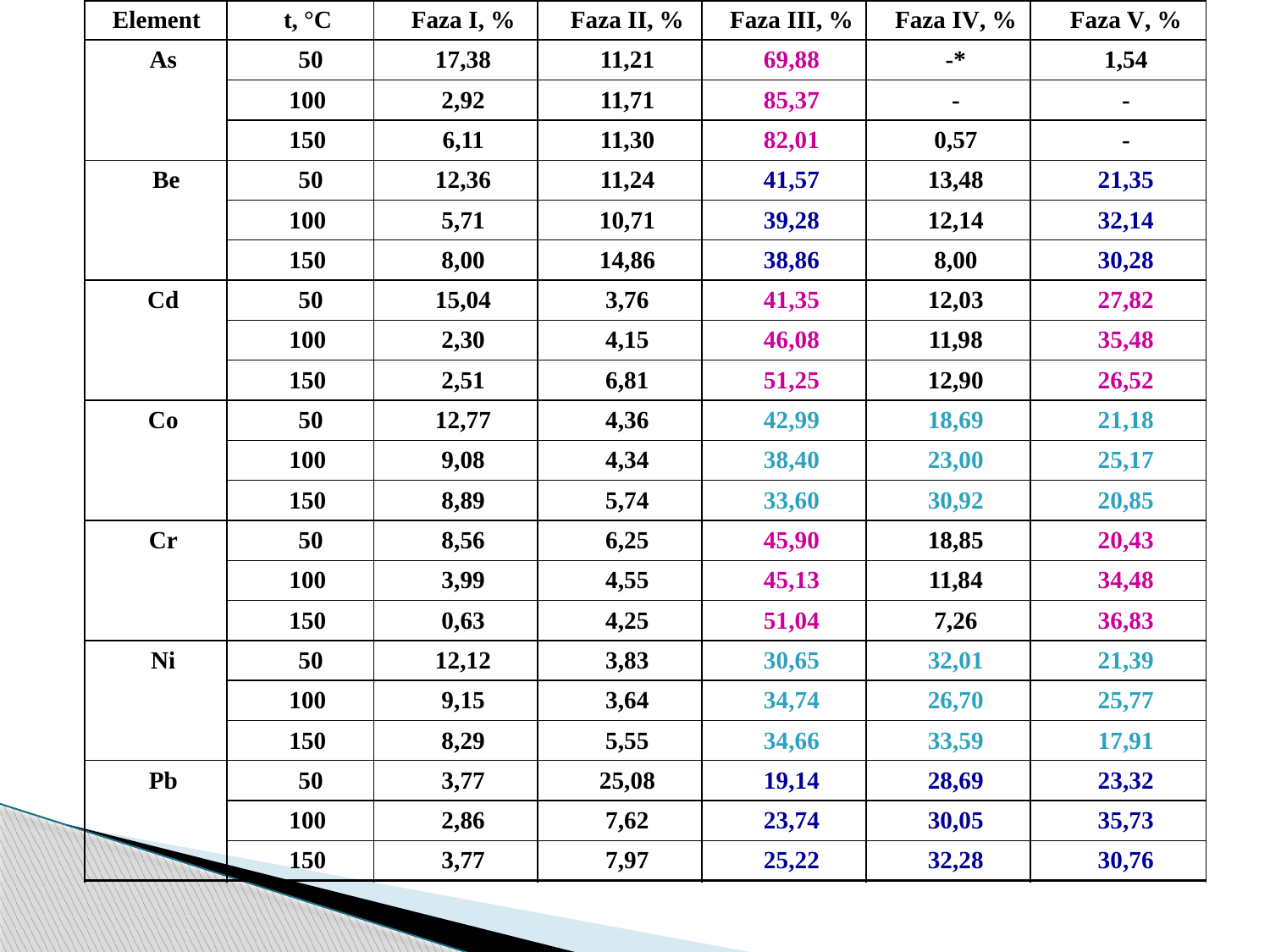

| Element | t, °C | Faza I, % | Faza II, % | Faza III, % | Faza IV, % | Faza V, % |
| --- | --- | --- | --- | --- | --- | --- |
| As | 50 | 17,38 | 11,21 | 69,88 | -\* | 1,54 |
|  | 100 | 2,92 | 11,71 | 85,37 | - | - |
|  | 150 | 6,11 | 11,30 | 82,01 | 0,57 | - |
| Be | 50 | 12,36 | 11,24 | 41,57 | 13,48 | 21,35 |
|  | 100 | 5,71 | 10,71 | 39,28 | 12,14 | 32,14 |
|  | 150 | 8,00 | 14,86 | 38,86 | 8,00 | 30,28 |
| Cd | 50 | 15,04 | 3,76 | 41,35 | 12,03 | 27,82 |
|  | 100 | 2,30 | 4,15 | 46,08 | 11,98 | 35,48 |
|  | 150 | 2,51 | 6,81 | 51,25 | 12,90 | 26,52 |
| Co | 50 | 12,77 | 4,36 | 42,99 | 18,69 | 21,18 |
|  | 100 | 9,08 | 4,34 | 38,40 | 23,00 | 25,17 |
|  | 150 | 8,89 | 5,74 | 33,60 | 30,92 | 20,85 |
| Cr | 50 | 8,56 | 6,25 | 45,90 | 18,85 | 20,43 |
|  | 100 | 3,99 | 4,55 | 45,13 | 11,84 | 34,48 |
|  | 150 | 0,63 | 4,25 | 51,04 | 7,26 | 36,83 |
| Ni | 50 | 12,12 | 3,83 | 30,65 | 32,01 | 21,39 |
|  | 100 | 9,15 | 3,64 | 34,74 | 26,70 | 25,77 |
|  | 150 | 8,29 | 5,55 | 34,66 | 33,59 | 17,91 |
| Pb | 50 | 3,77 | 25,08 | 19,14 | 28,69 | 23,32 |
|  | 100 | 2,86 | 7,62 | 23,74 | 30,05 | 35,73 |
|  | 150 | 3,77 | 7,97 | 25,22 | 32,28 | 30,76 |